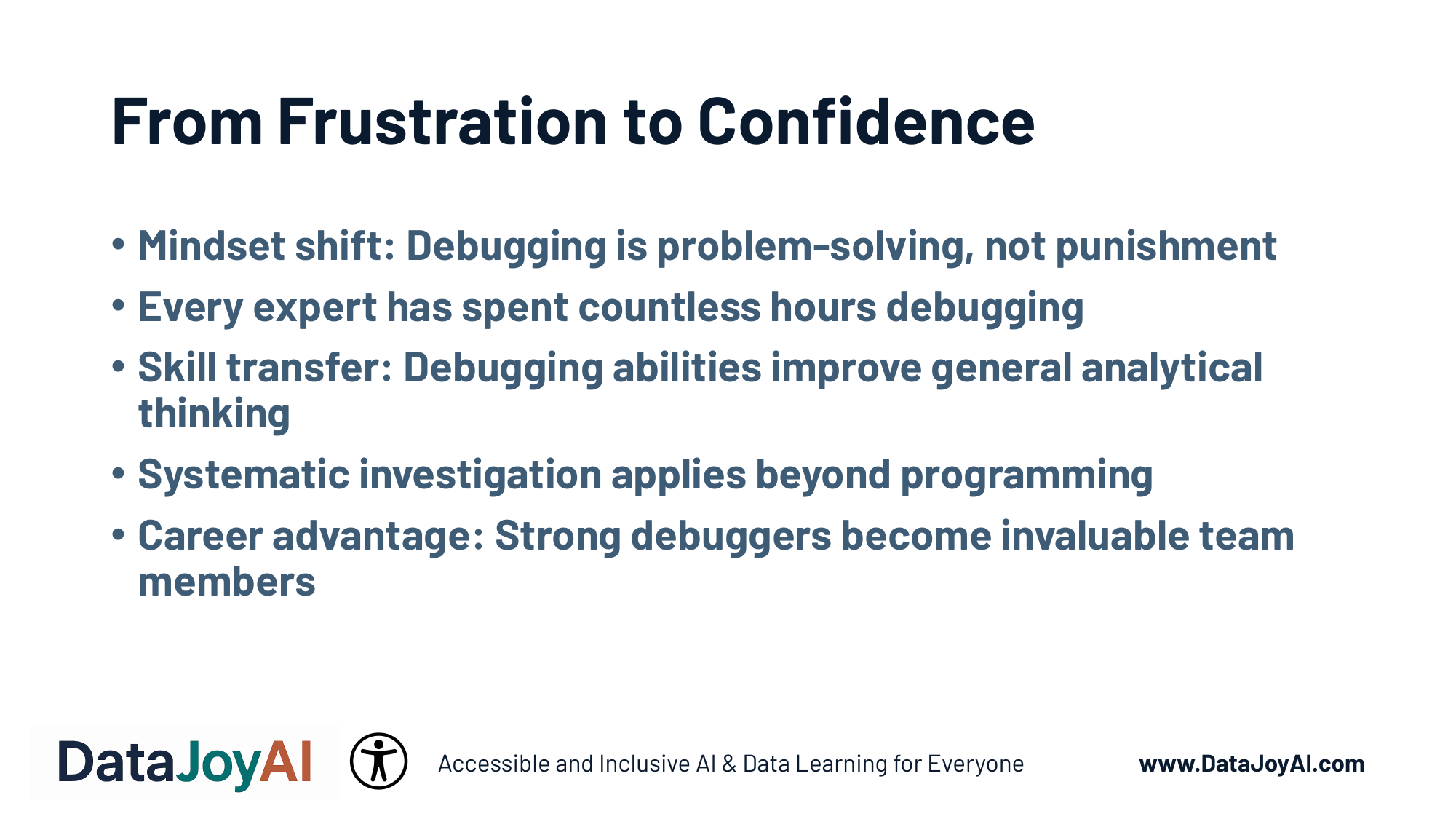

# From Frustration to Confidence
Mindset shift: Debugging is problem-solving, not punishment
Every expert has spent countless hours debugging
Skill transfer: Debugging abilities improve general analytical thinking
Systematic investigation applies beyond programming
Career advantage: Strong debuggers become invaluable team members